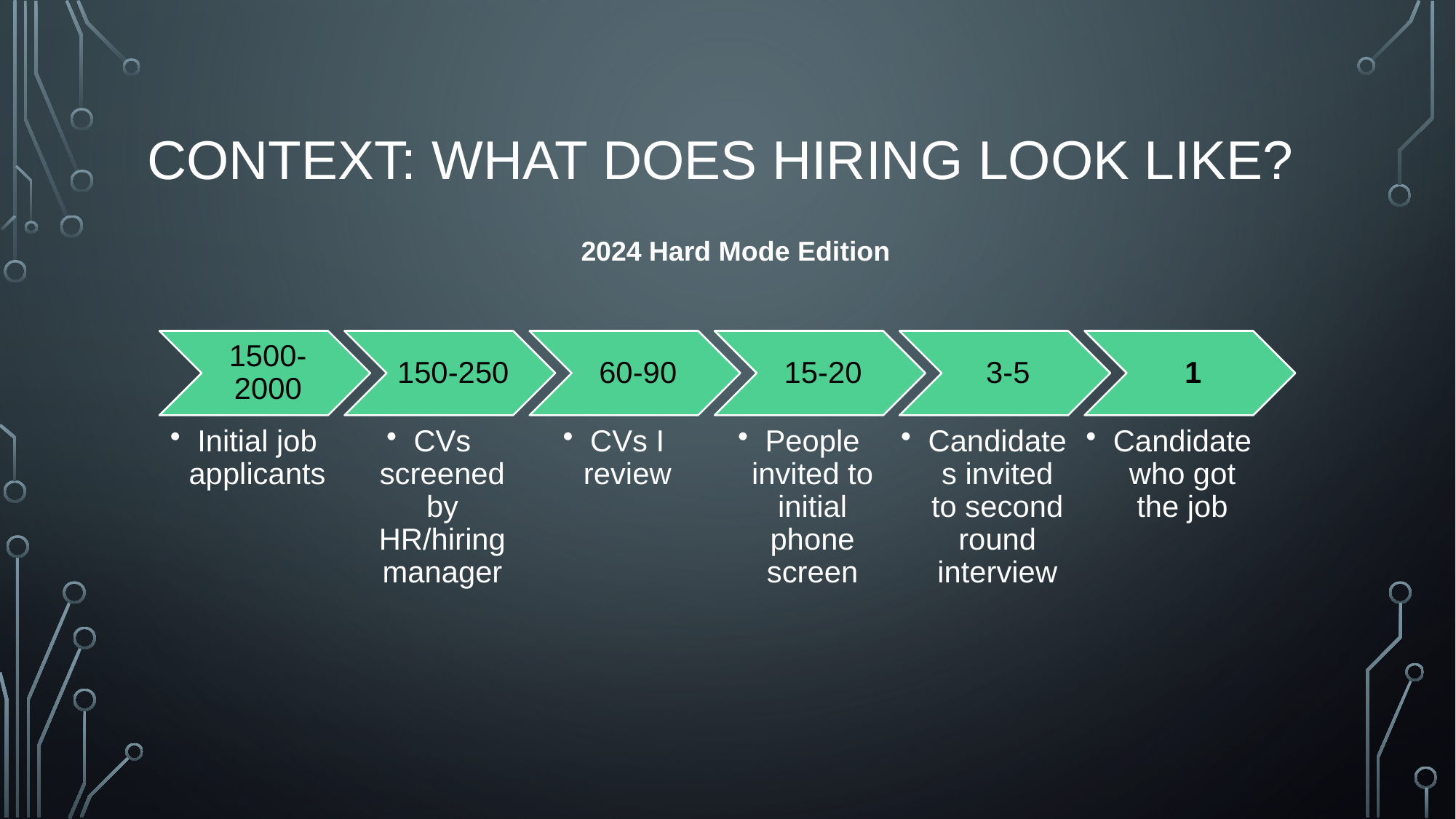

# Context: what does hiring look like?
1500-2000
Initial job applicants
150-250
CVs screened by HR/hiring manager
60-90
CVs I review
15-20
People invited to initial phone screen
3-5
Candidates invited to second round interview
1
Candidate who got the job
2024 Hard Mode Edition